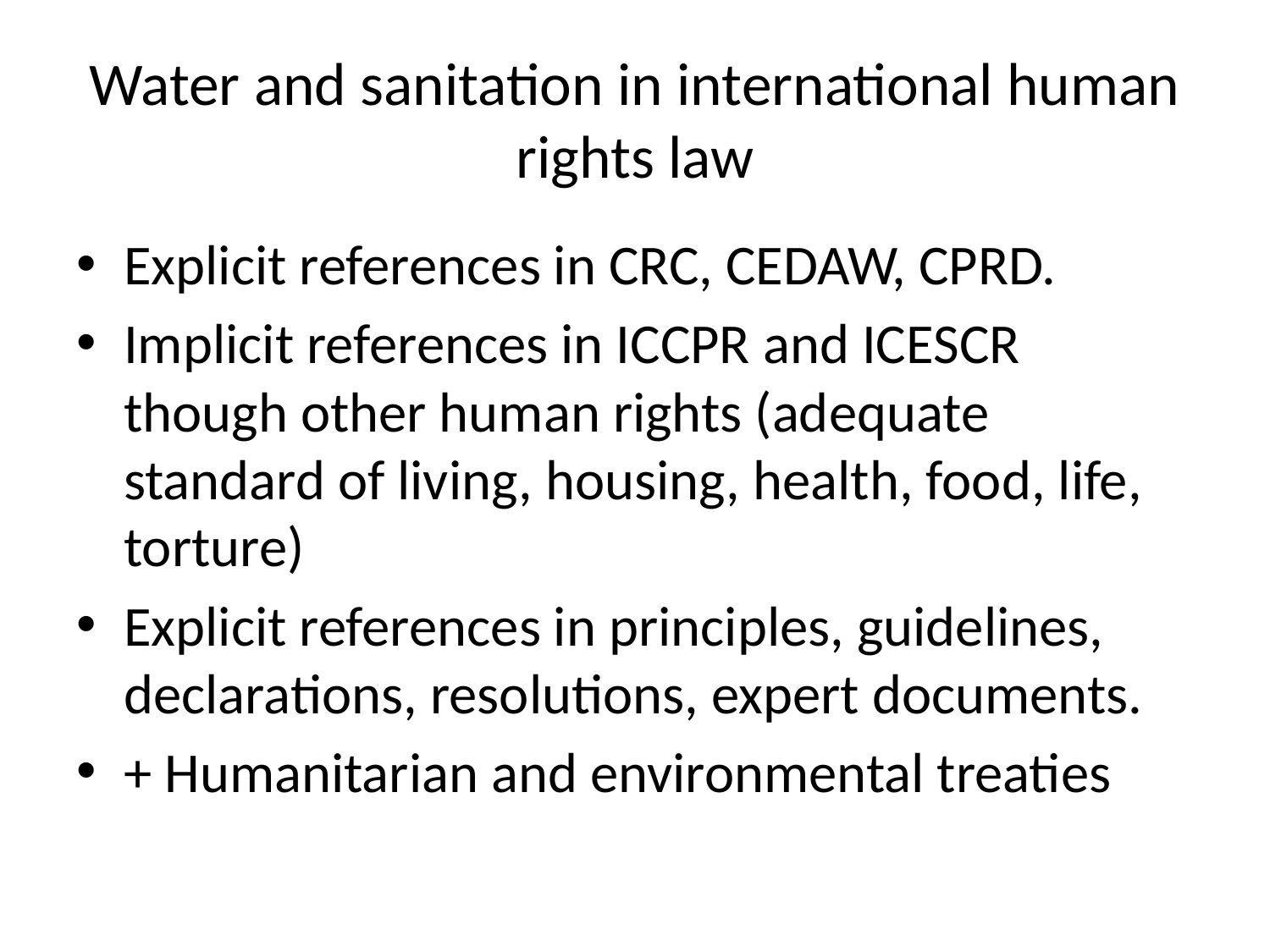

# Water and sanitation in international human rights law
Explicit references in CRC, CEDAW, CPRD.
Implicit references in ICCPR and ICESCR though other human rights (adequate standard of living, housing, health, food, life, torture)
Explicit references in principles, guidelines, declarations, resolutions, expert documents.
+ Humanitarian and environmental treaties